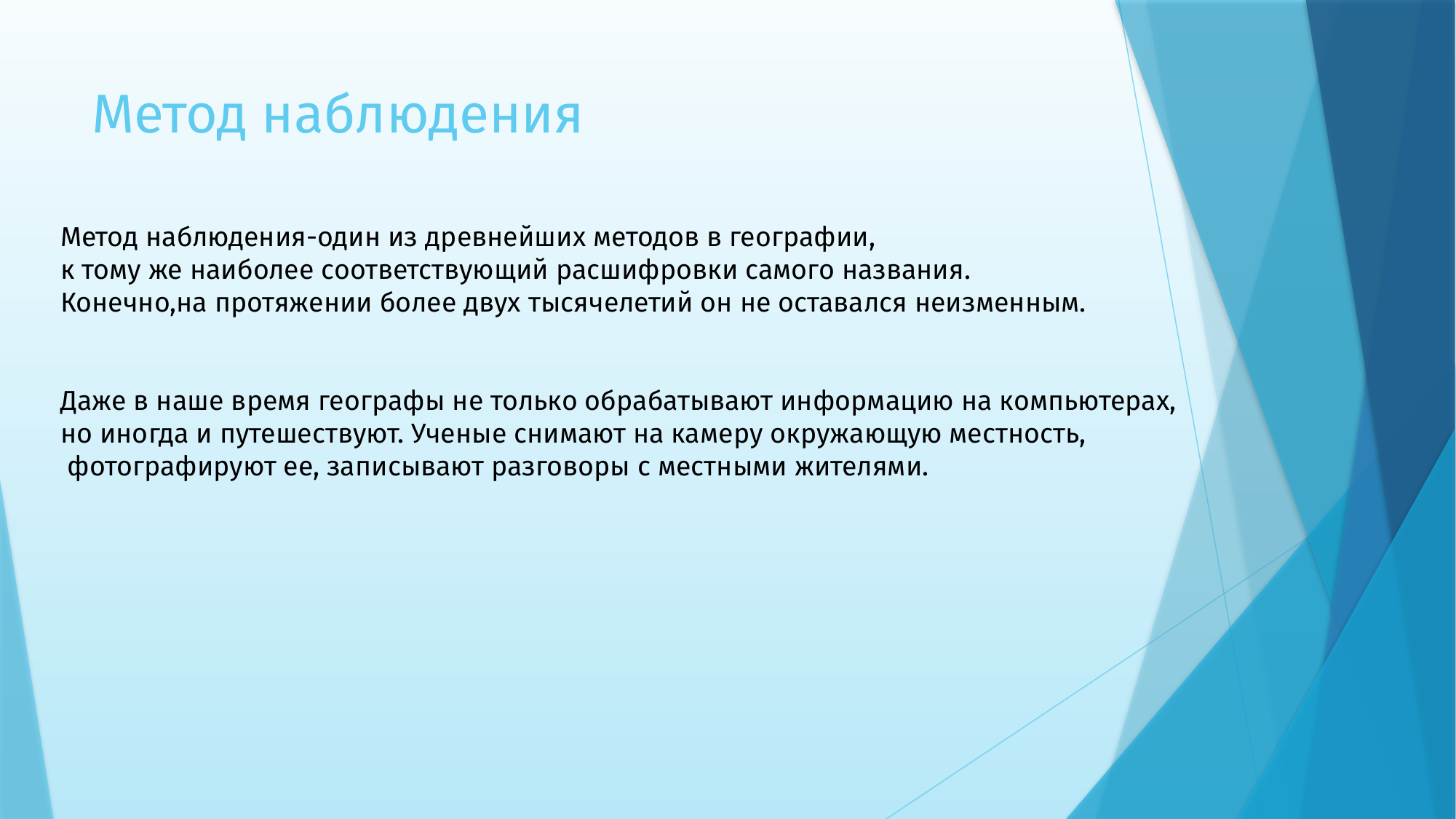

# Метод наблюдения
Метод наблюдения-один из древнейших методов в географии,
к тому же наиболее соответствующий расшифровки самого названия.
Конечно,на протяжении более двух тысячелетий он не оставался неизменным.

Даже в наше время географы не только обрабатывают информацию на компьютерах,
но иногда и путешествуют. Ученые снимают на камеру окружающую местность,
 фотографируют ее, записывают разговоры с местными жителями.